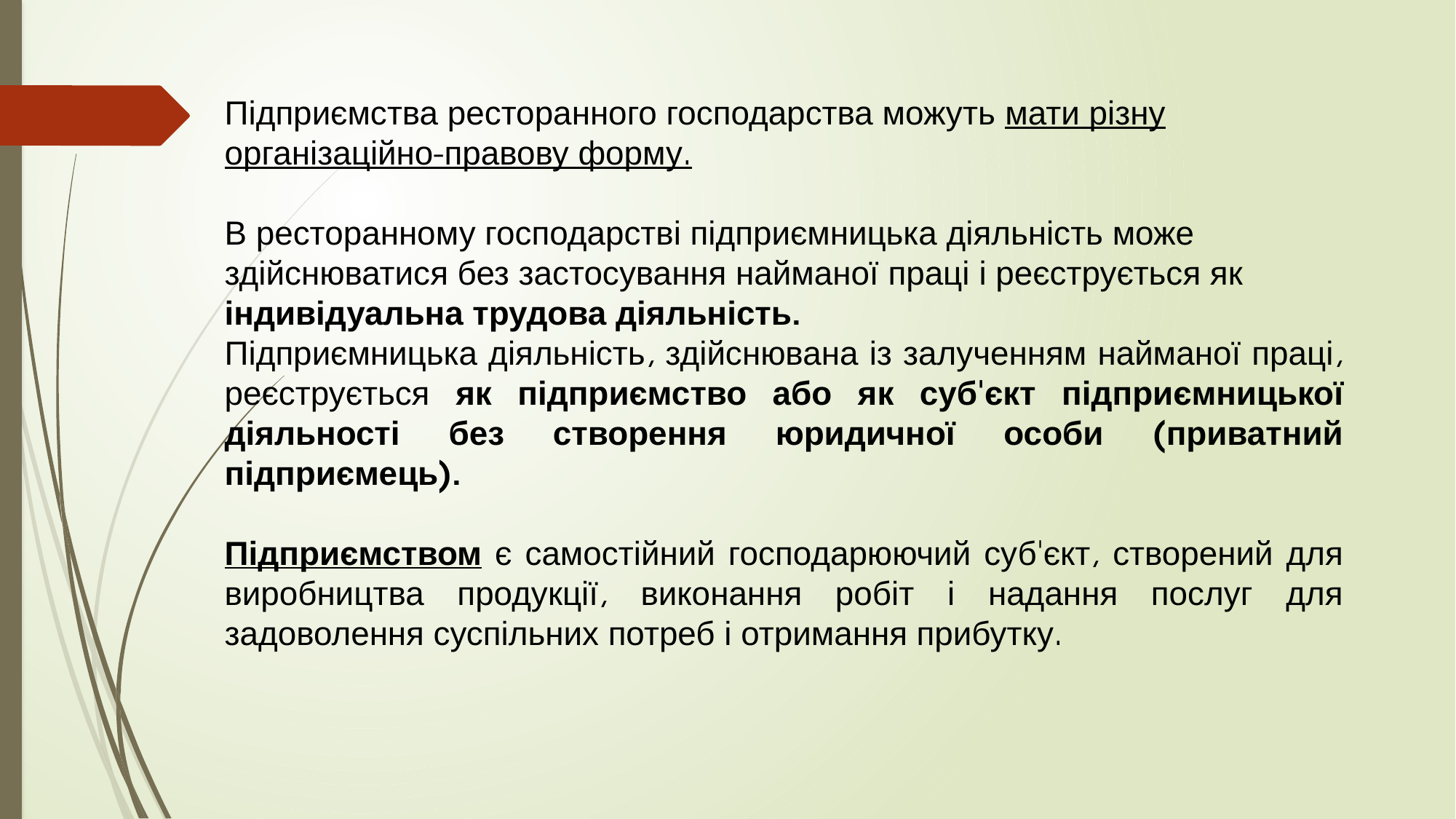

Підприємства ресторанного господарства можуть мати різну
організаційно-правову форму.

В ресторанному господарстві підприємницька діяльність може
здійснюватися без застосування найманої праці і реєструється як
індивідуальна трудова діяльність.
Підприємницька діяльність, здійснювана із залученням найманої праці, реєструється як підприємство або як суб'єкт підприємницької діяльності без створення юридичної особи (приватний підприємець).

Підприємством є самостійний господарюючий суб'єкт, створений для виробництва продукції, виконання робіт і надання послуг для задоволення суспільних потреб і отримання прибутку.